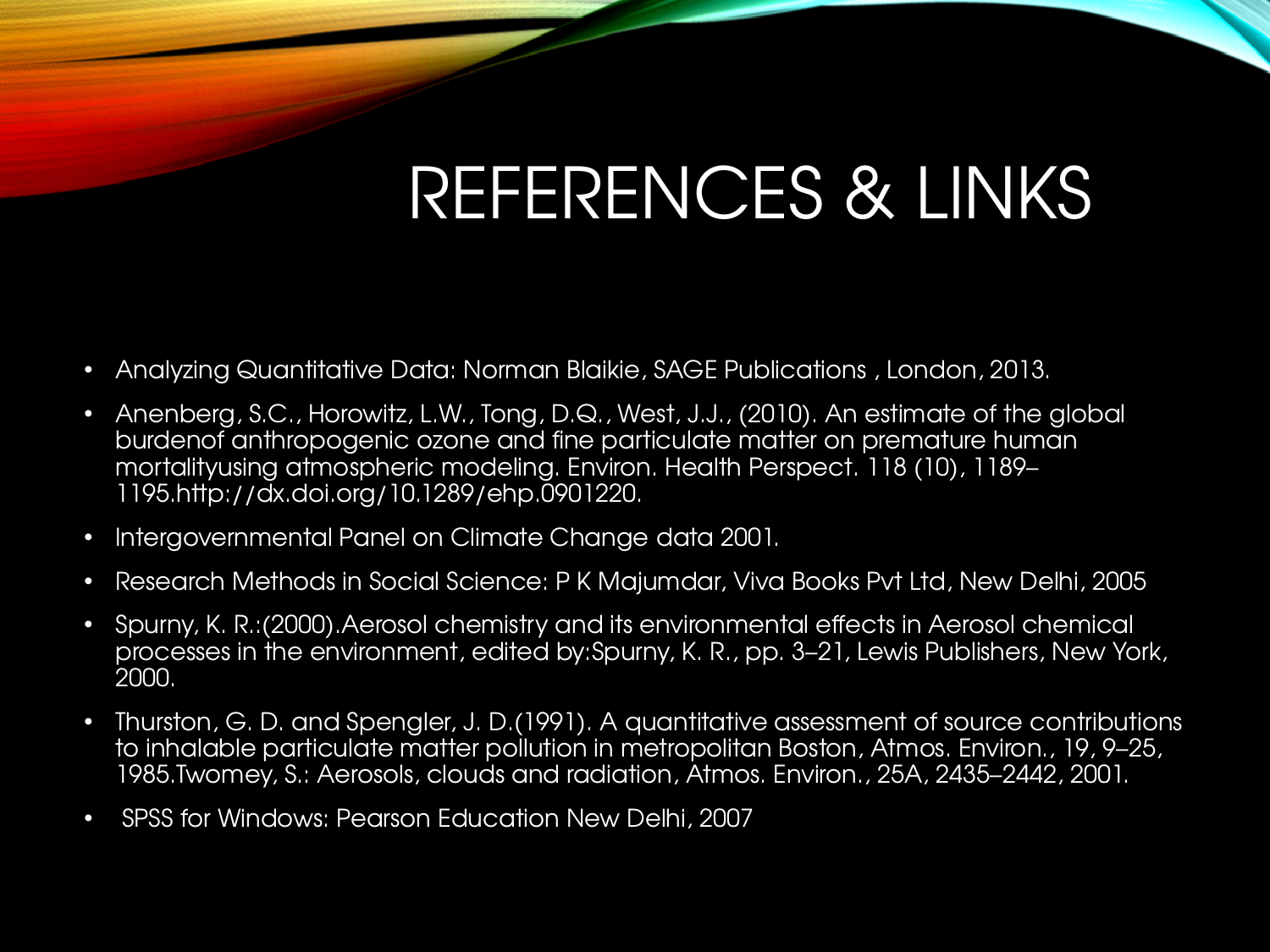

# References & links

Analyzing Quantitative Data: Norman Blaikie, SAGE Publications , London, 2013.
Anenberg, S.C., Horowitz, L.W., Tong, D.Q., West, J.J., (2010). An estimate of the global burdenof anthropogenic ozone and fine particulate matter on premature human mortalityusing atmospheric modeling. Environ. Health Perspect. 118 (10), 1189–1195.http://dx.doi.org/10.1289/ehp.0901220.
Intergovernmental Panel on Climate Change data 2001.
Research Methods in Social Science: P K Majumdar, Viva Books Pvt Ltd, New Delhi, 2005
Spurny, K. R.:(2000).Aerosol chemistry and its environmental effects in Aerosol chemical processes in the environment, edited by:Spurny, K. R., pp. 3–21, Lewis Publishers, New York, 2000.
Thurston, G. D. and Spengler, J. D.(1991). A quantitative assessment of source contributions to inhalable particulate matter pollution in metropolitan Boston, Atmos. Environ., 19, 9–25, 1985.Twomey, S.: Aerosols, clouds and radiation, Atmos. Environ., 25A, 2435–2442, 2001.
 SPSS for Windows: Pearson Education New Delhi, 2007